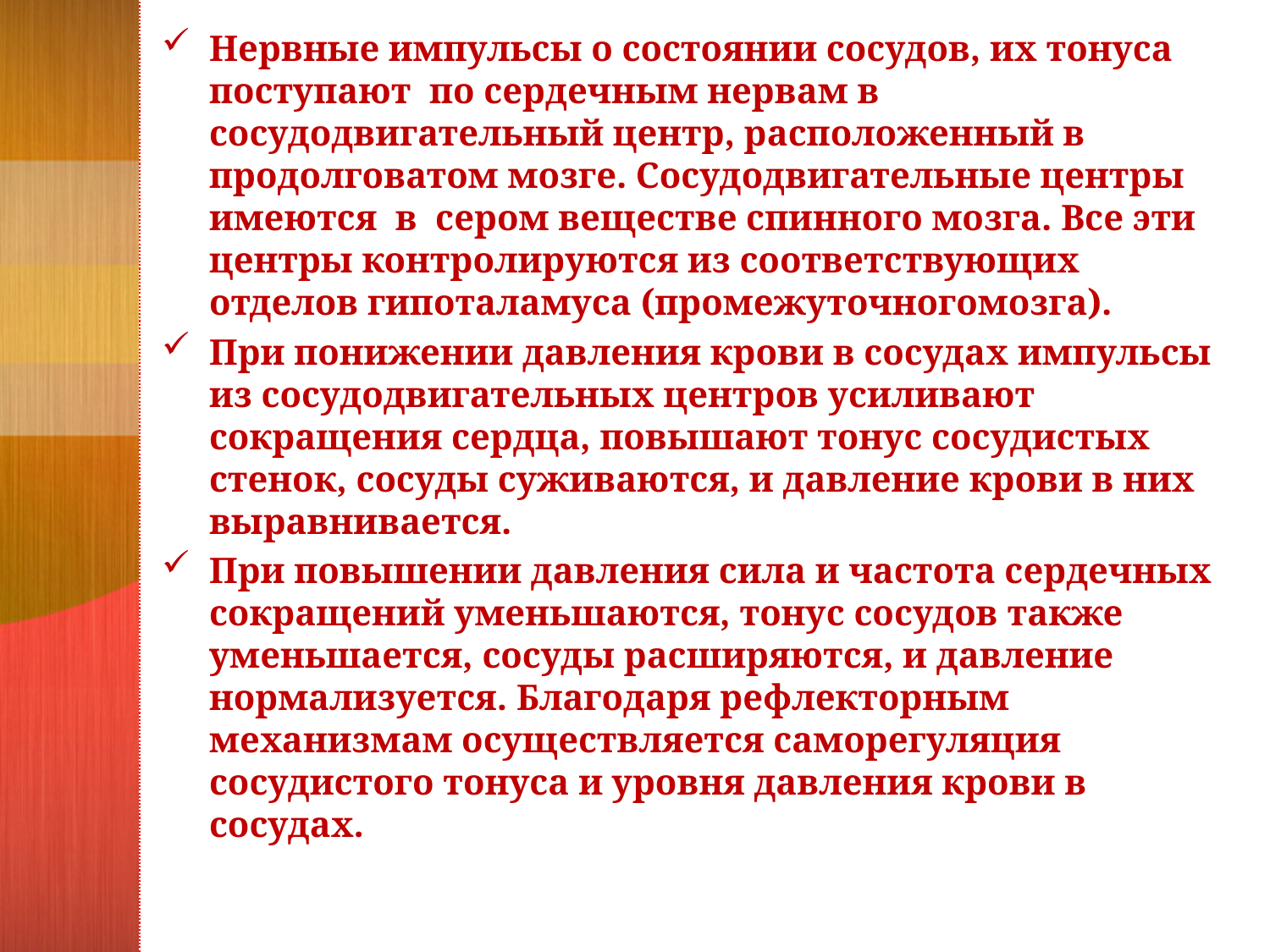

Нервные импульсы о состоянии сосудов, их тонуса поступают  по сердечным нервам в сосудодвигательный центр, расположенный в продолговатом мозге. Сосудодвигательные центры имеются  в  сером веществе спинного мозга. Все эти центры контролируются из соответствующих отделов гипоталамуса (промежуточногомозга).
При понижении давления крови в сосудах импульсы из сосудодвигательных центров усиливают сокращения сердца, повыша­ют тонус сосудистых стенок, сосуды суживаются, и давление крови в них выравнивается.
При повышении давления сила и частота сердечных сокращений уменьшаются, тонус сосудов также уменьшается, сосуды расширяются, и давление нормализуется. Благодаря рефлекторным механизмам осуществляется саморегуляция сосудистого тонуса и уровня давления крови в сосудах.